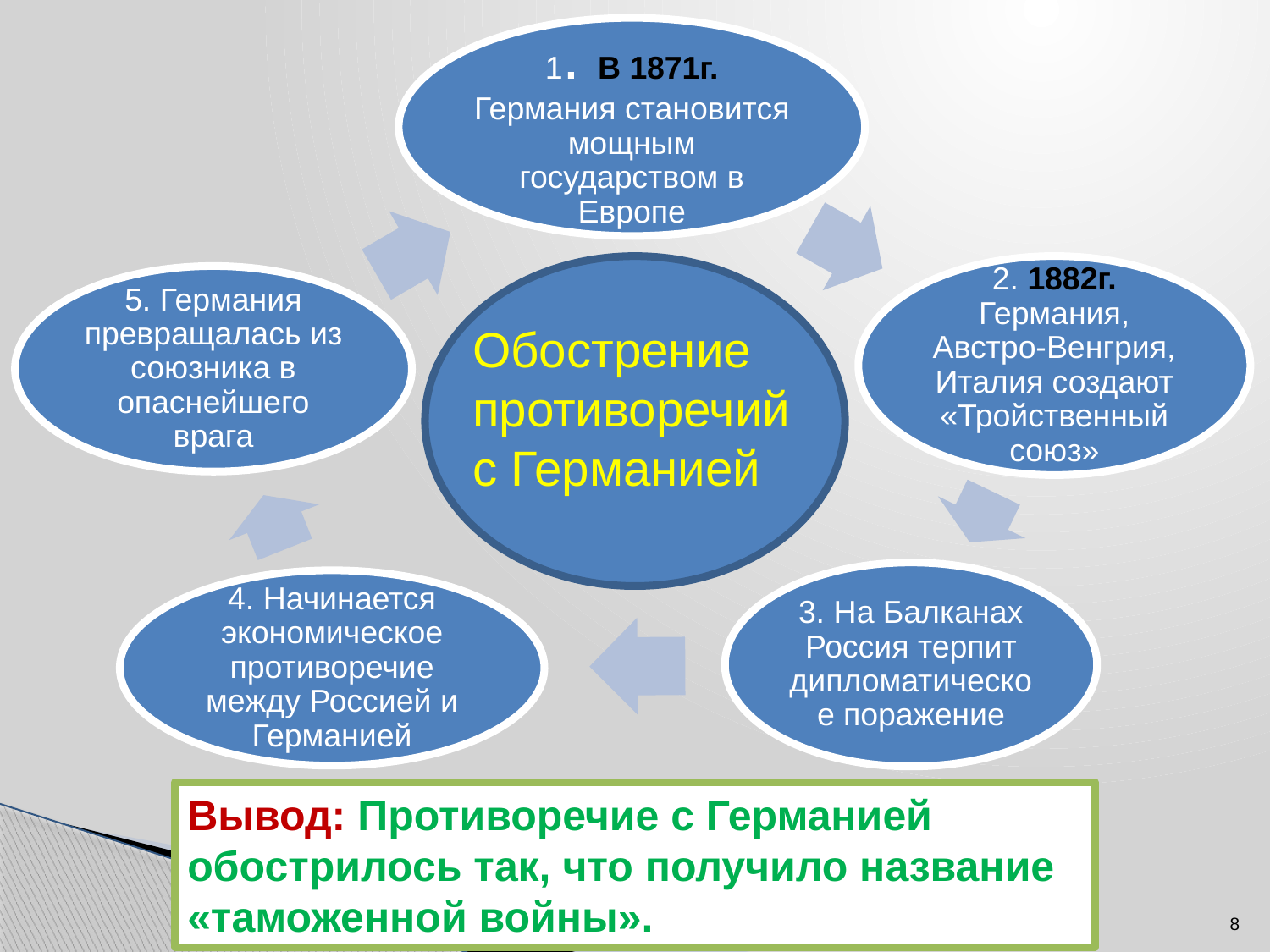

1. В 1871г. Германия становится мощным государством в Европе

2. 1882г. Германия, Австро-Венгрия, Италия создают «Тройственный союз»

3. На Балканах Россия терпит дипломатическое поражение

4. Начинается экономическое противоречие между Россией и Германией

5. Германия превращалась из союзника в опаснейшего врага

Обострение противоречий с Германией
Вывод: Противоречие с Германией обострилось так, что получило название «таможенной войны».
8